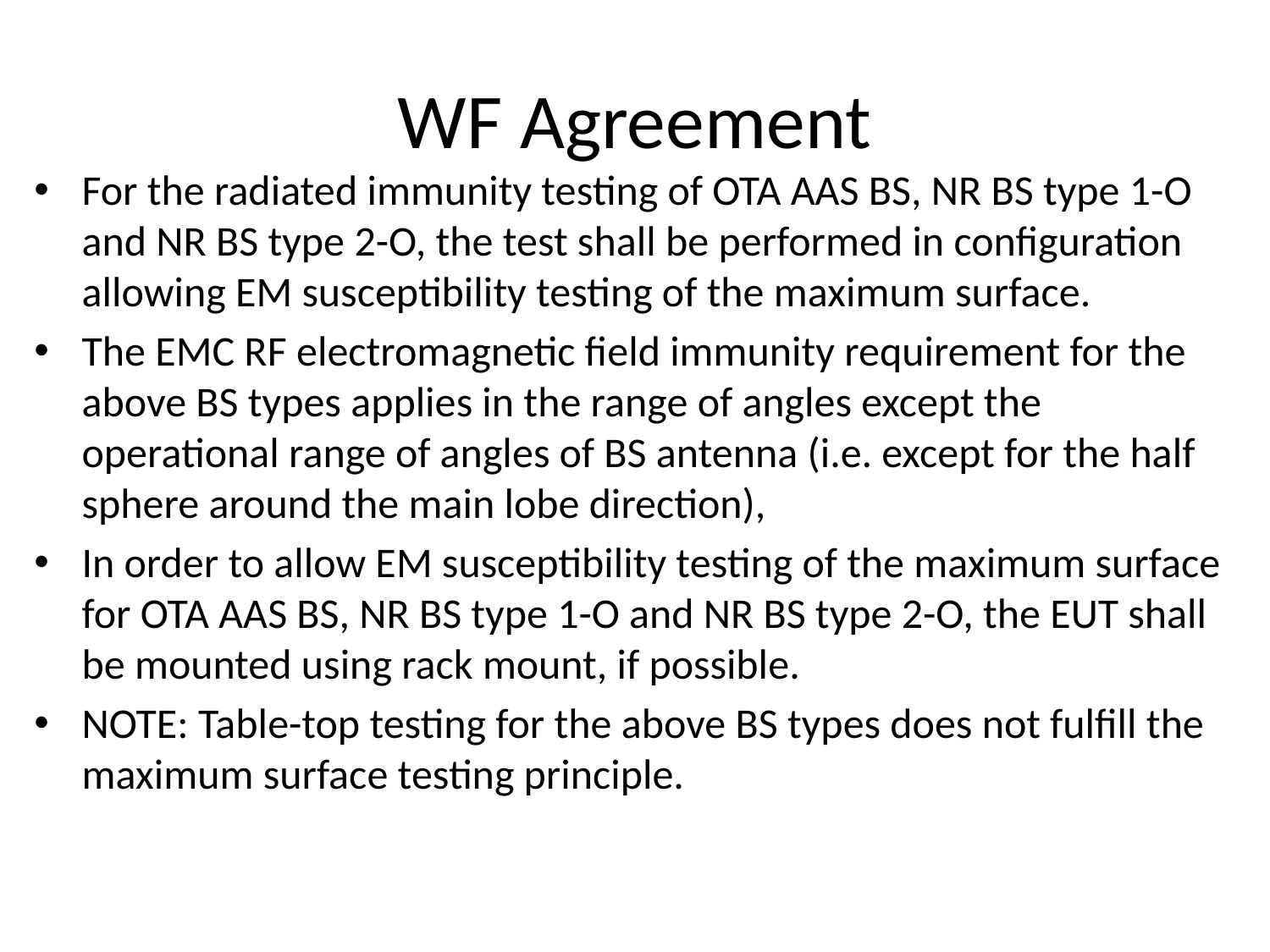

# WF Agreement
For the radiated immunity testing of OTA AAS BS, NR BS type 1-O and NR BS type 2-O, the test shall be performed in configuration allowing EM susceptibility testing of the maximum surface.
The EMC RF electromagnetic field immunity requirement for the above BS types applies in the range of angles except the operational range of angles of BS antenna (i.e. except for the half sphere around the main lobe direction),
In order to allow EM susceptibility testing of the maximum surface for OTA AAS BS, NR BS type 1-O and NR BS type 2-O, the EUT shall be mounted using rack mount, if possible.
NOTE: Table-top testing for the above BS types does not fulfill the maximum surface testing principle.